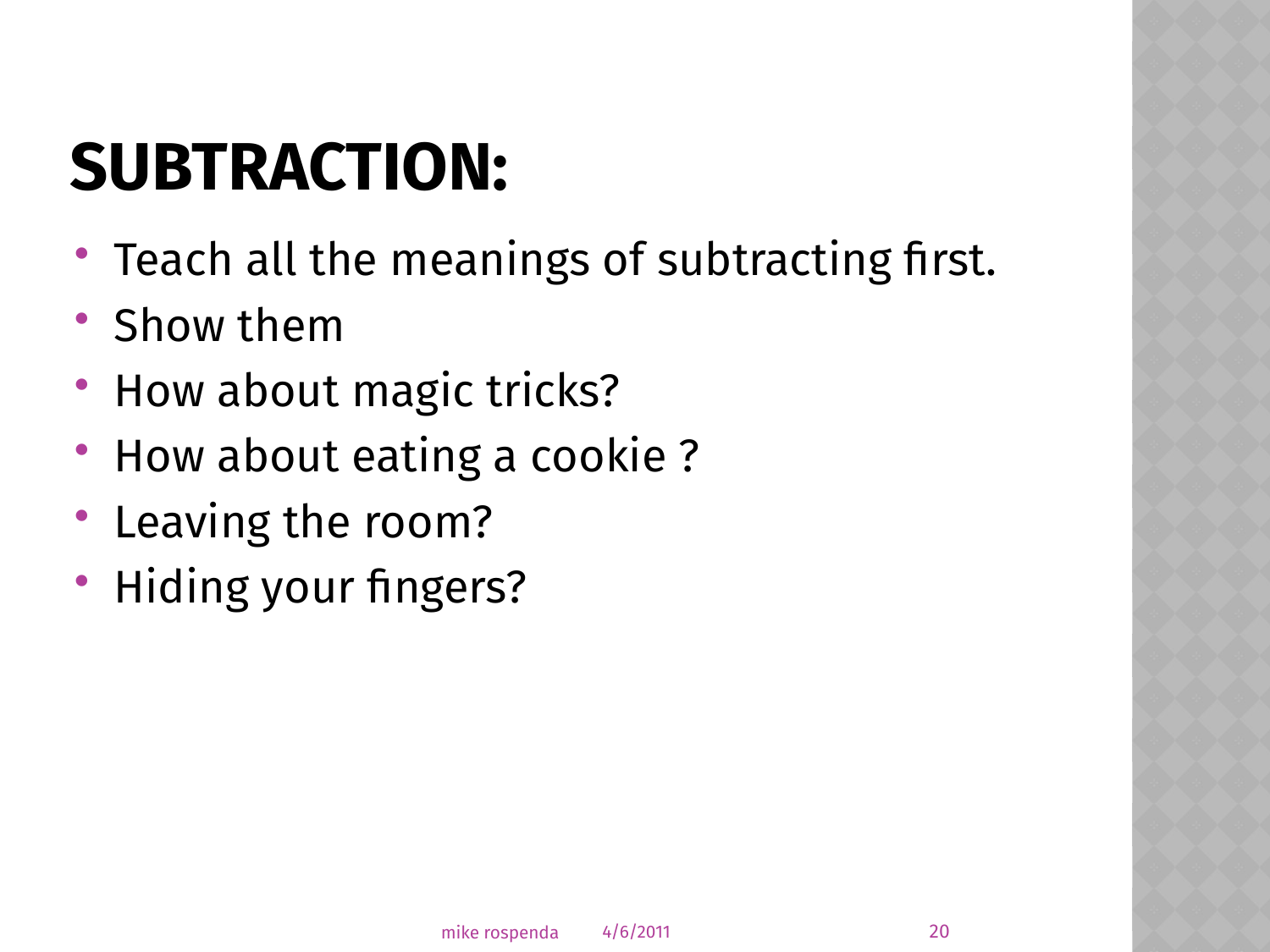

# Subtraction:
Teach all the meanings of subtracting first.
Show them
How about magic tricks?
How about eating a cookie ?
Leaving the room?
Hiding your fingers?
20
mike rospenda
4/6/2011